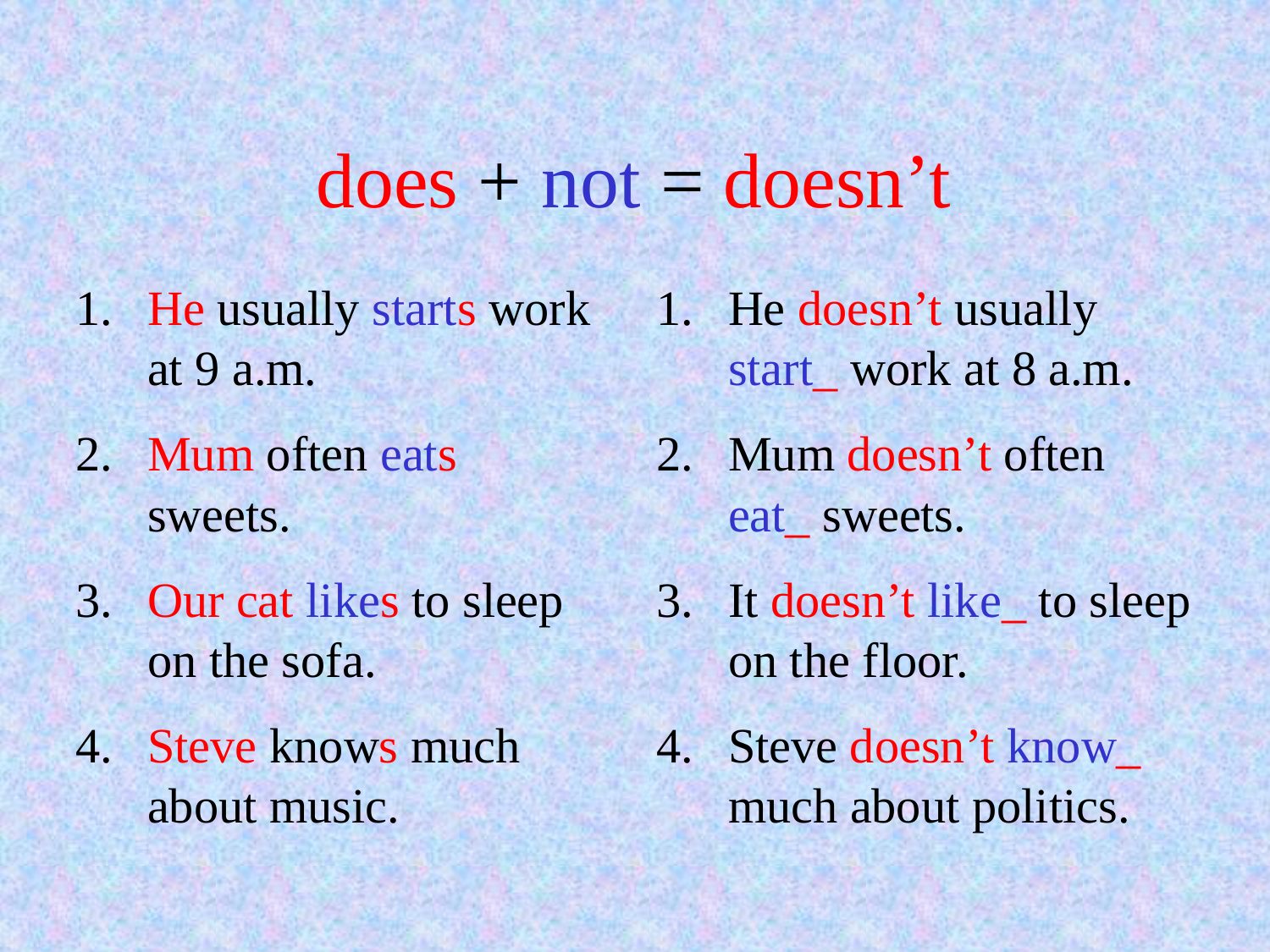

# does + not = doesn’t
He usually starts work at 9 a.m.
Mum often eats sweets.
Our cat likes to sleep on the sofa.
Steve knows much about music.

He doesn’t usually start_ work at 8 a.m.
Mum doesn’t often eat_ sweets.
It doesn’t like_ to sleep on the floor.
Steve doesn’t know_ much about politics.